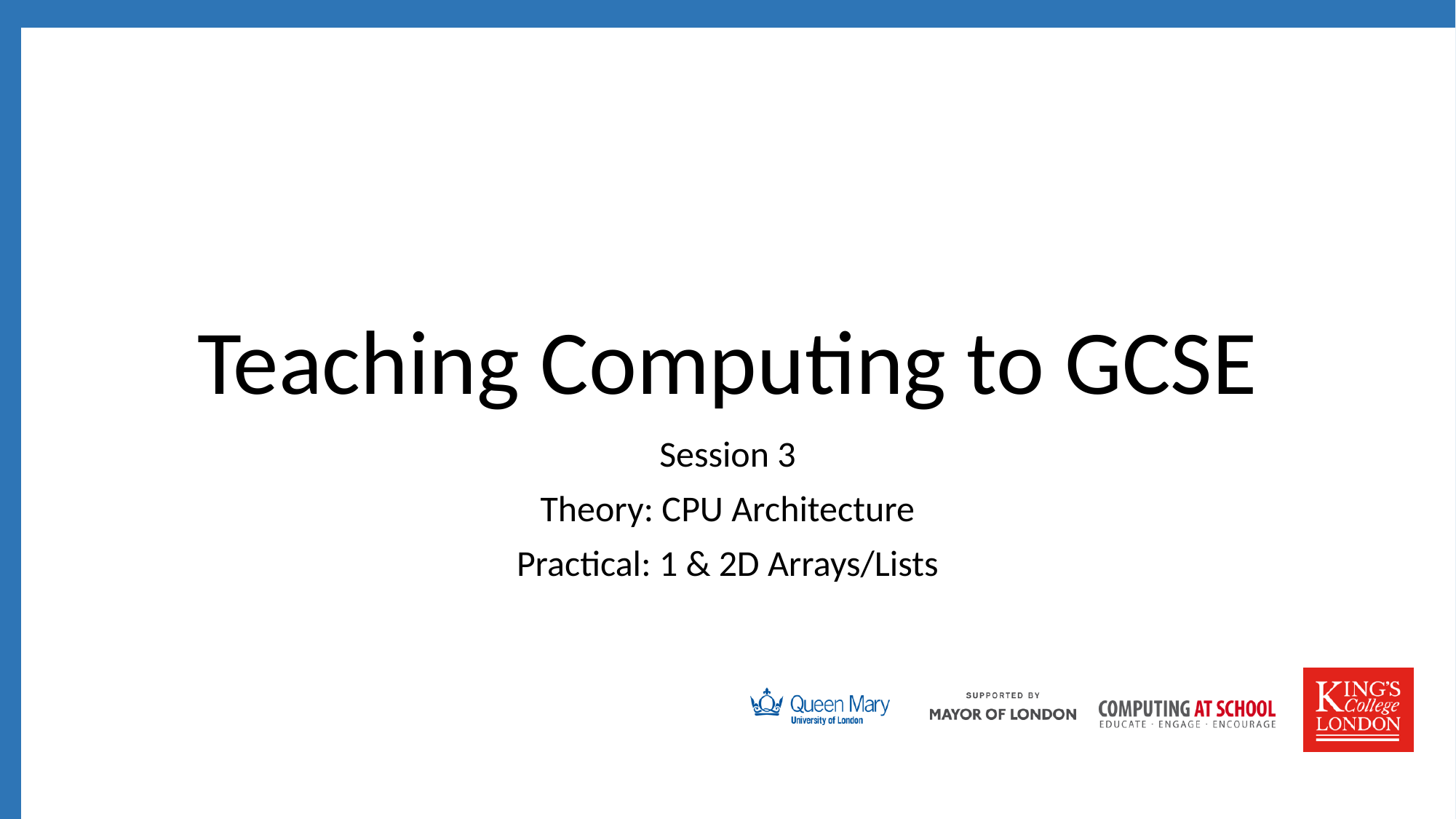

# Teaching Computing to GCSE
Session 3
Theory: CPU Architecture
Practical: 1 & 2D Arrays/Lists